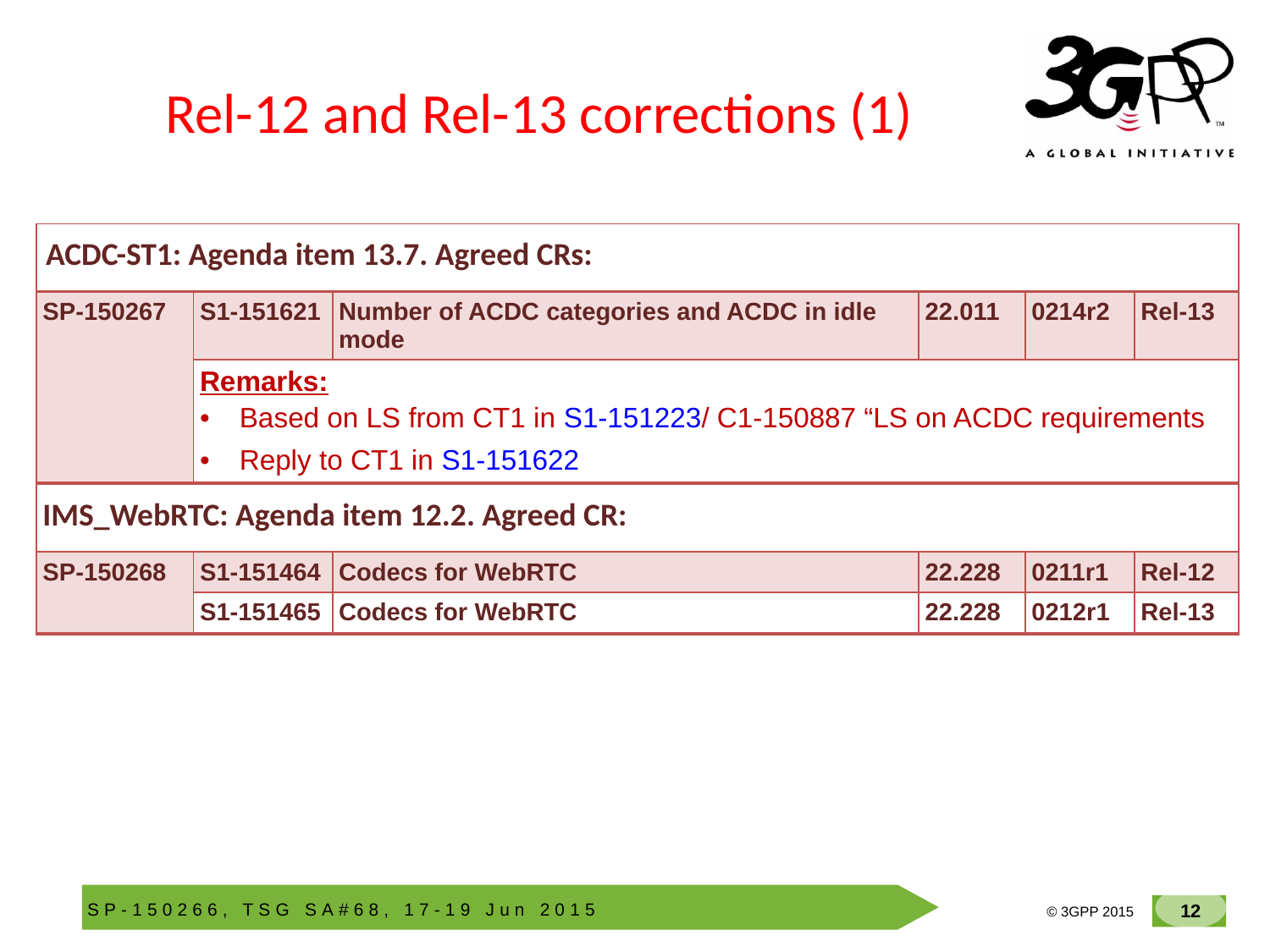

# Rel-12 and Rel-13 corrections (1)
| ACDC-ST1: Agenda item 13.7. Agreed CRs: |  |  |  |  |  |
| --- | --- | --- | --- | --- | --- |
| SP-150267 | S1-151621 | Number of ACDC categories and ACDC in idle mode | 22.011 | 0214r2 | Rel-13 |
|  | Remarks: Based on LS from CT1 in S1-151223/ C1-150887 “LS on ACDC requirements Reply to CT1 in S1-151622 |  |  |  |  |
|  |  |  |  |  |  |
| IMS\_WebRTC: Agenda item 12.2. Agreed CR: |  |  |  |  |  |
| SP-150268 | S1-151464 | Codecs for WebRTC | 22.228 | 0211r1 | Rel-12 |
|  | S1-151465 | Codecs for WebRTC | 22.228 | 0212r1 | Rel-13 |
|  |  |  |  |  |  |